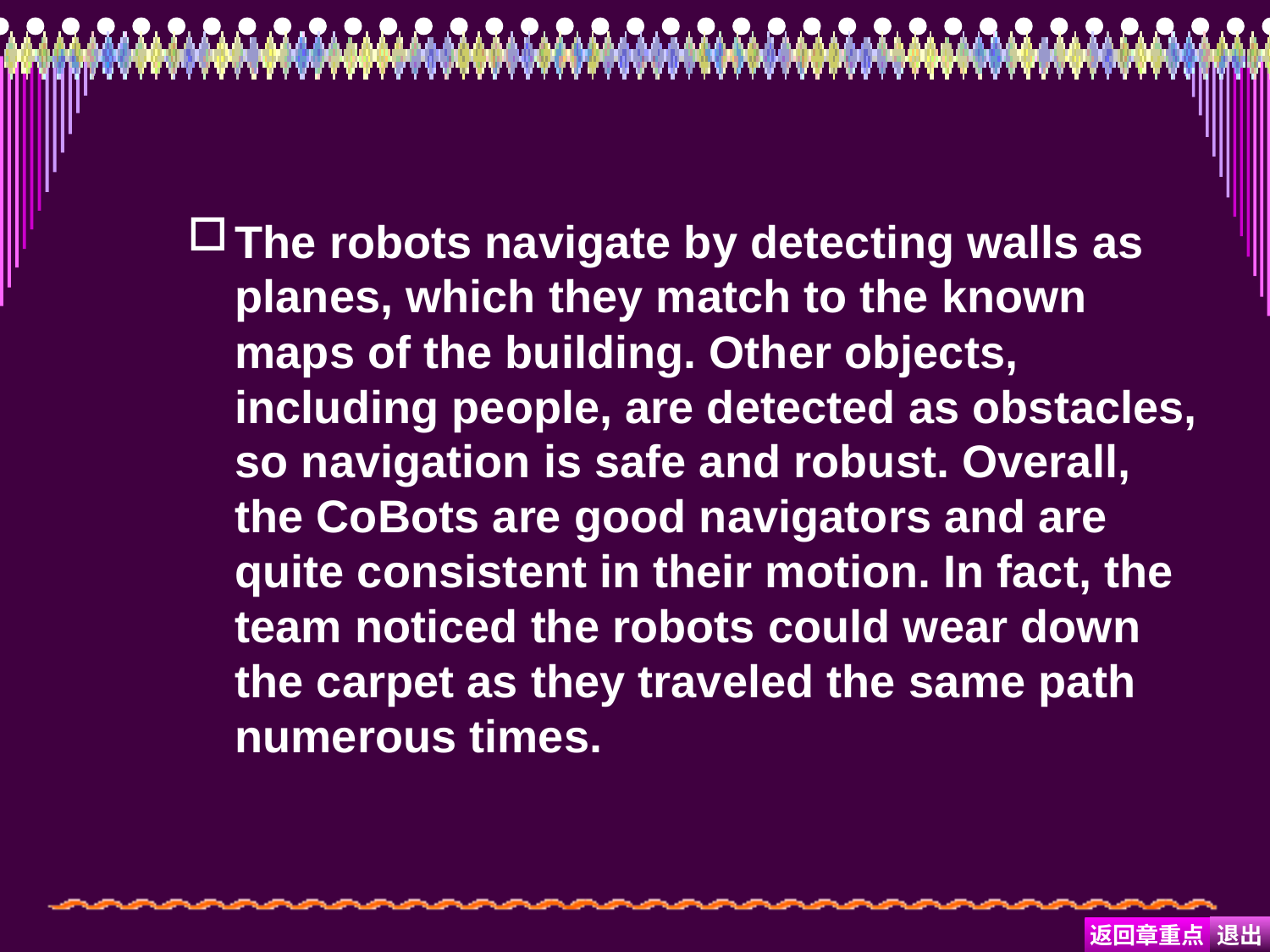

#
The robots navigate by detecting walls as planes, which they match to the known maps of the building. Other objects, including people, are detected as obstacles, so navigation is safe and robust. Overall, the CoBots are good navigators and are quite consistent in their motion. In fact, the team noticed the robots could wear down the carpet as they traveled the same path numerous times.